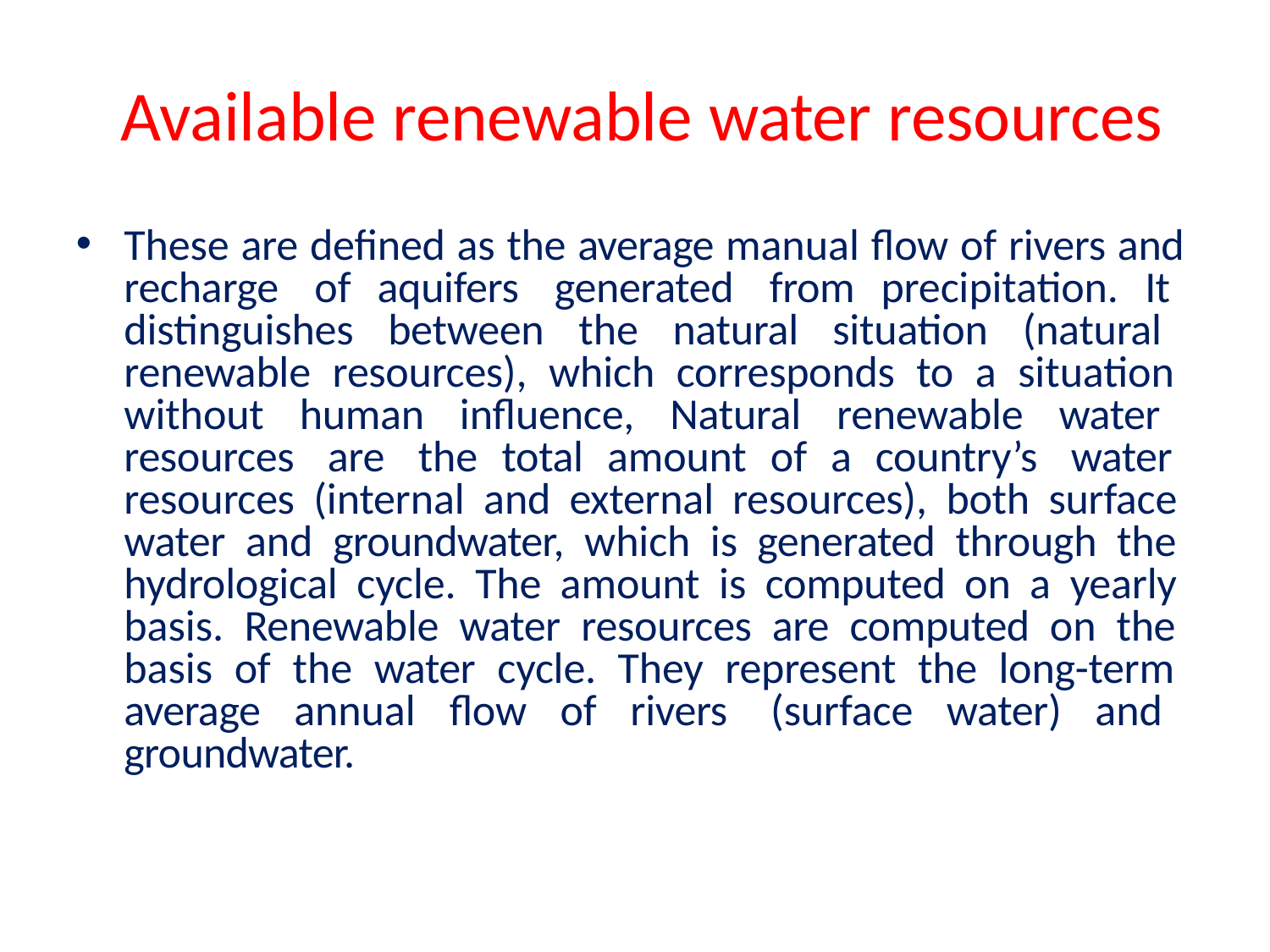

# Available renewable water resources
These are defined as the average manual flow of rivers and  recharge of aquifers generated from precipitation. It  distinguishes between the natural situation (natural  renewable resources), which corresponds to a situation  without human influence, Natural renewable water  resources are the total amount of a country’s water  resources (internal and external resources), both surface  water and groundwater, which is generated through the  hydrological cycle. The amount is computed on a yearly  basis. Renewable water resources are computed on the  basis of the water cycle. They represent the long-term  average annual flow of rivers (surface water) and  groundwater.